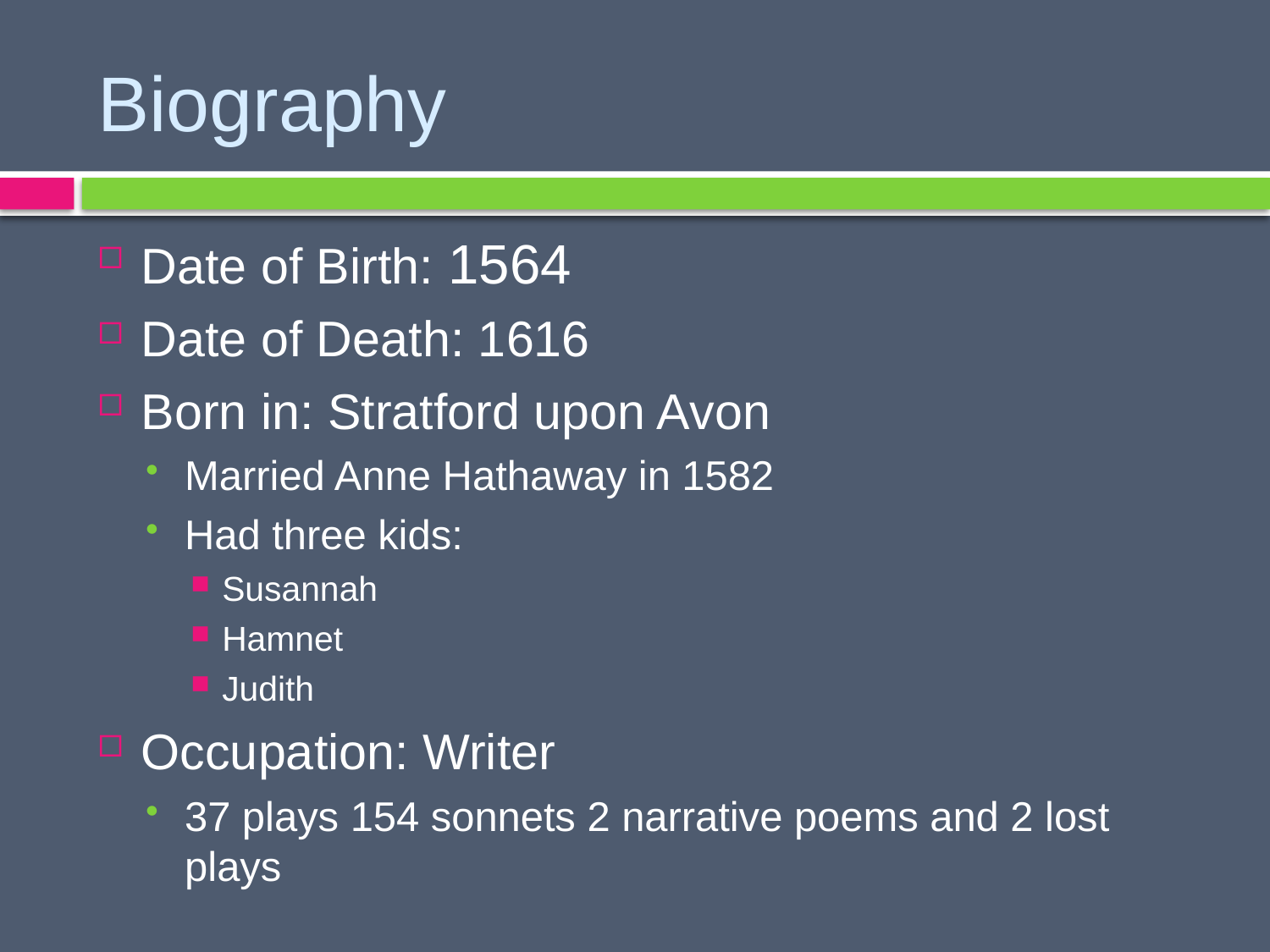

# Biography
Date of Birth: 1564
Date of Death: 1616
Born in: Stratford upon Avon
Married Anne Hathaway in 1582
Had three kids:
Susannah
Hamnet
Judith
Occupation: Writer
37 plays 154 sonnets 2 narrative poems and 2 lost plays